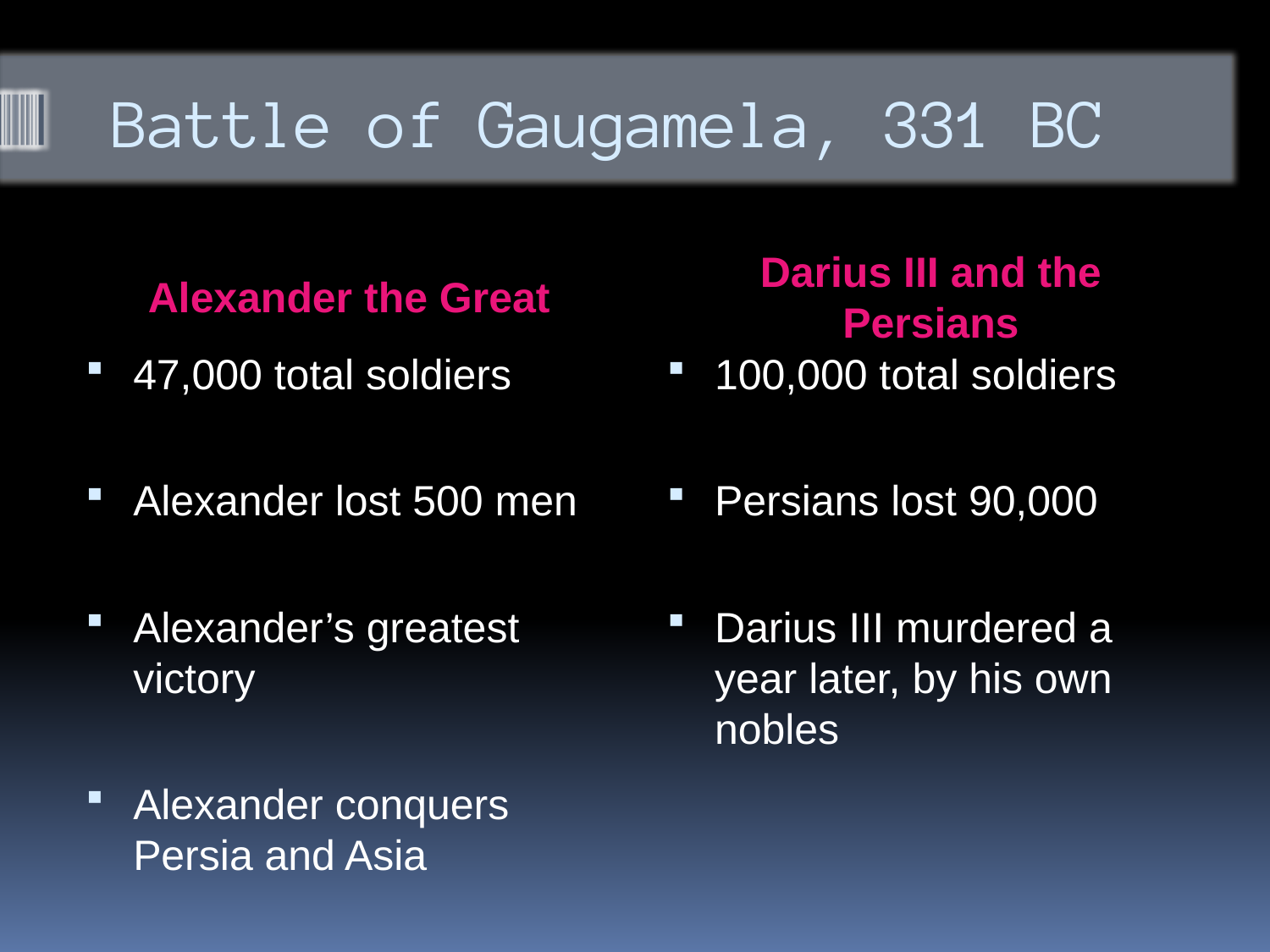

# Battle of Gaugamela, 331 BC
Alexander the Great
Darius III and the Persians
47,000 total soldiers

Alexander lost 500 men

Alexander’s greatest victory

Alexander conquers Persia and Asia
100,000 total soldiers

Persians lost 90,000

Darius III murdered a year later, by his own nobles